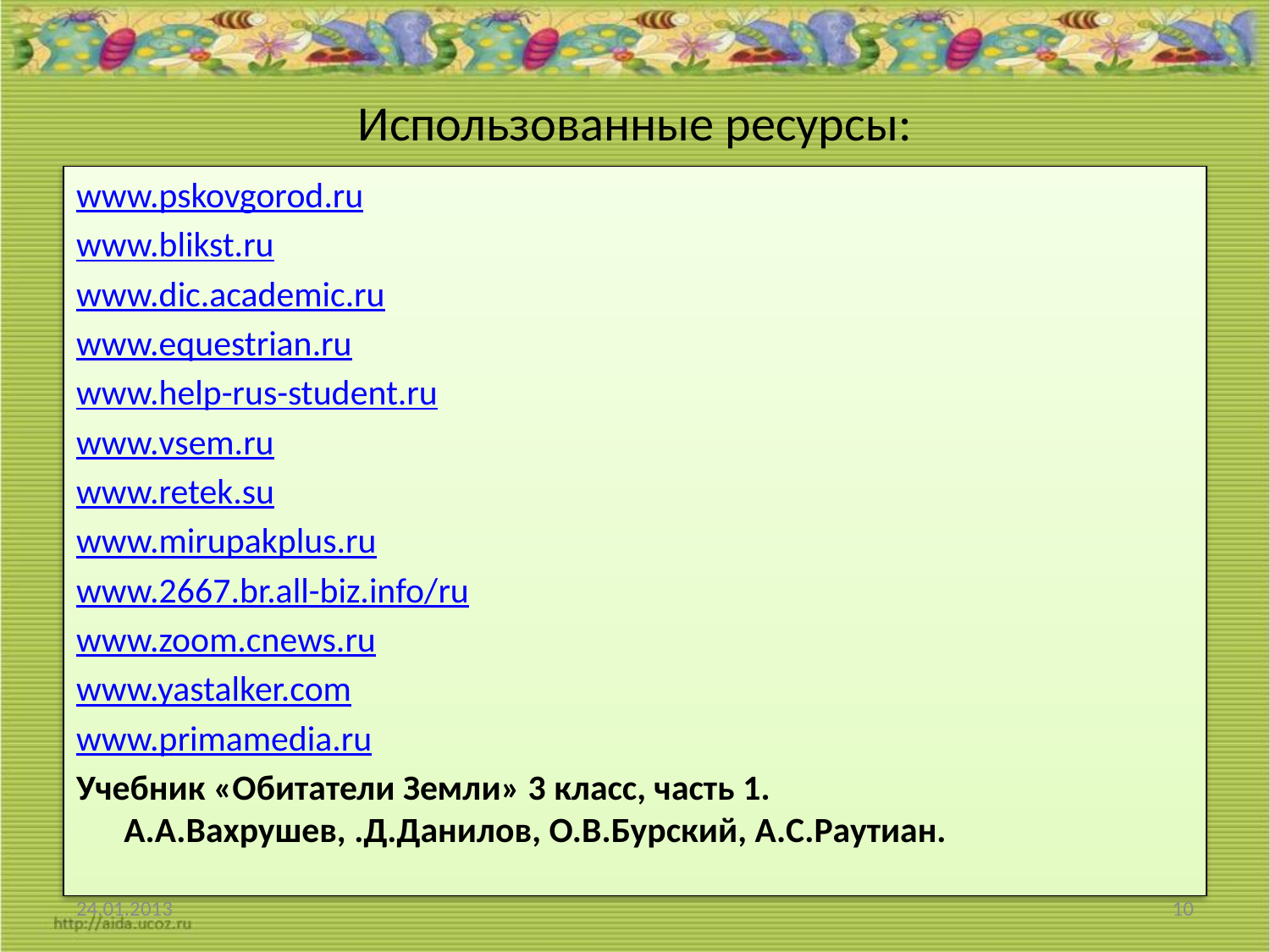

# Использованные ресурсы:
www.pskovgorod.ru
www.blikst.ru
www.dic.academic.ru
www.equestrian.ru
www.help-rus-student.ru
www.vsem.ru
www.retek.su
www.mirupakplus.ru
www.2667.br.all-biz.info/ru
www.zoom.cnews.ru
www.yastalker.com
www.primamedia.ru
Учебник «Обитатели Земли» 3 класс, часть 1. А.А.Вахрушев, .Д.Данилов, О.В.Бурский, А.С.Раутиан.

24.01.2013
10